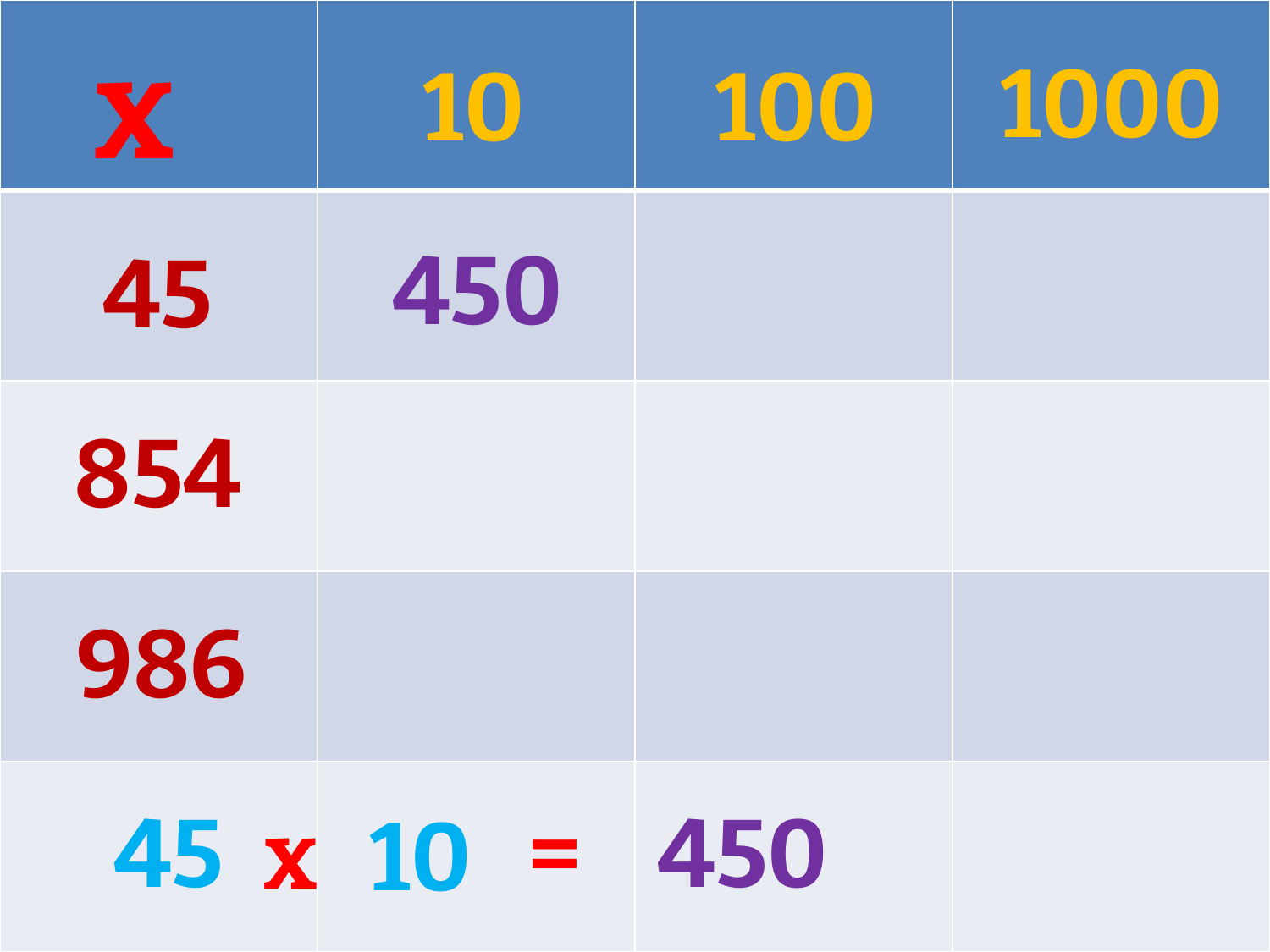

|  |  |  |  |
| --- | --- | --- | --- |
|  |  |  |  |
|  |  |  |  |
|  |  |  |  |
|  |  |  |  |
x
1000
10
100
450
45
#
854
986
45
=
450
x
10